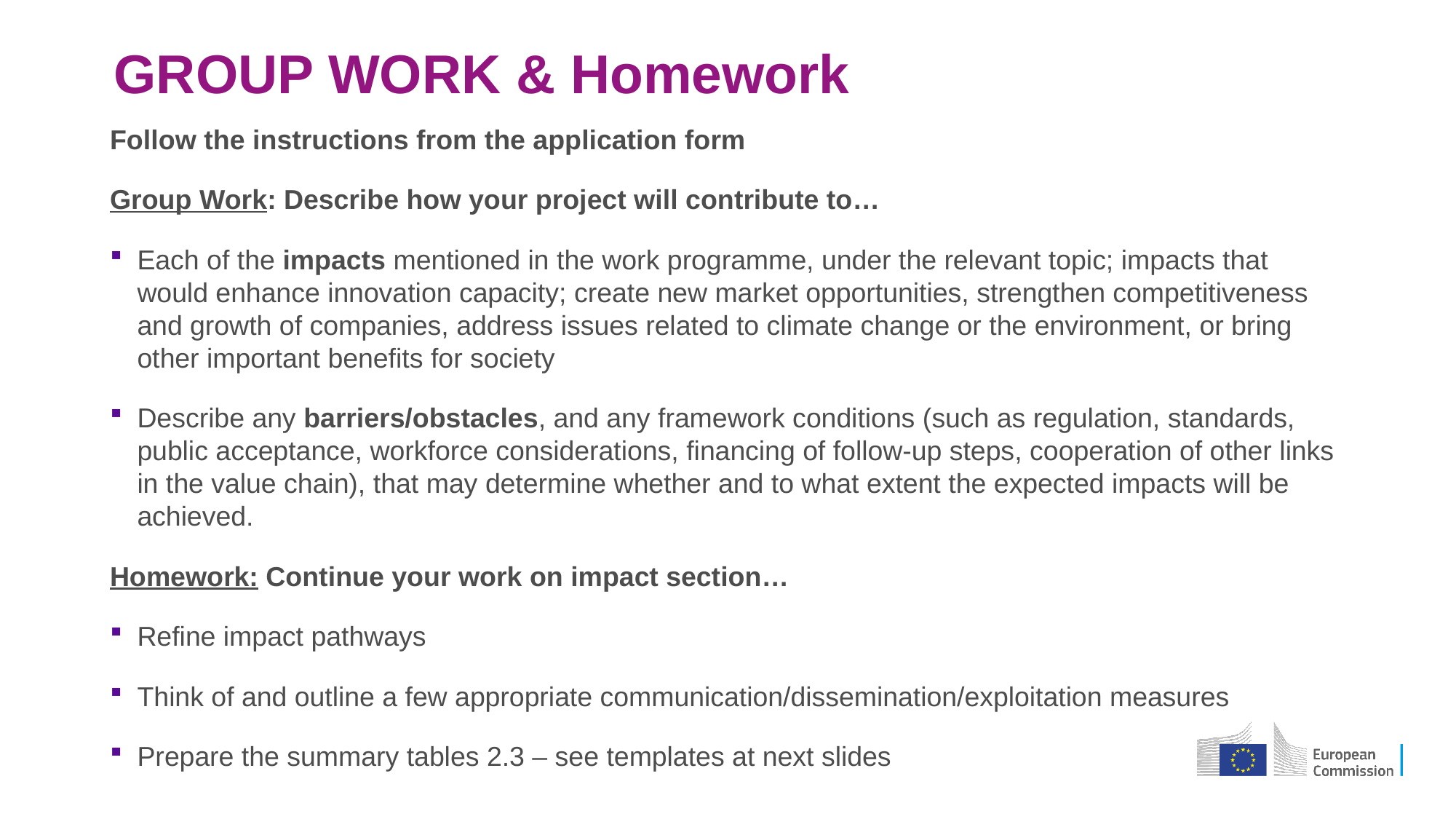

# GROUP WORK & Homework
Follow the instructions from the application form
Group Work: Describe how your project will contribute to…
Each of the impacts mentioned in the work programme, under the relevant topic; impacts that would enhance innovation capacity; create new market opportunities, strengthen competitiveness and growth of companies, address issues related to climate change or the environment, or bring other important benefits for society
Describe any barriers/obstacles, and any framework conditions (such as regulation, standards, public acceptance, workforce considerations, financing of follow-up steps, cooperation of other links in the value chain), that may determine whether and to what extent the expected impacts will be achieved.
Homework: Continue your work on impact section…
Refine impact pathways
Think of and outline a few appropriate communication/dissemination/exploitation measures
Prepare the summary tables 2.3 – see templates at next slides